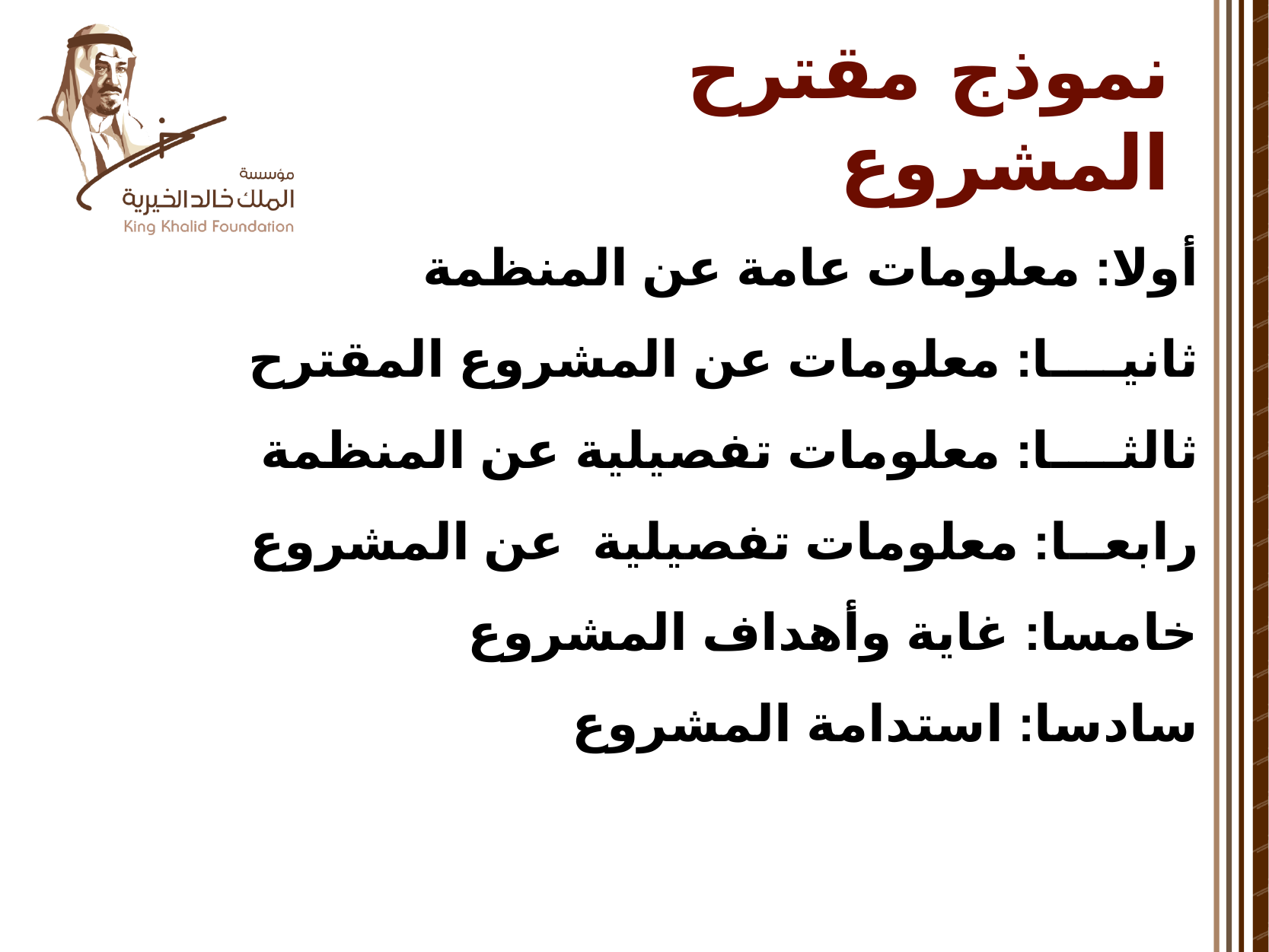

# نموذج مقترح المشروع
أولا: معلومات عامة عن المنظمة
ثانيــــا: معلومات عن المشروع المقترح
ثالثــــا: معلومات تفصيلية عن المنظمة
رابعــا: معلومات تفصيلية  عن المشروع
خامسا: غاية وأهداف المشروع
سادسا: استدامة المشروع